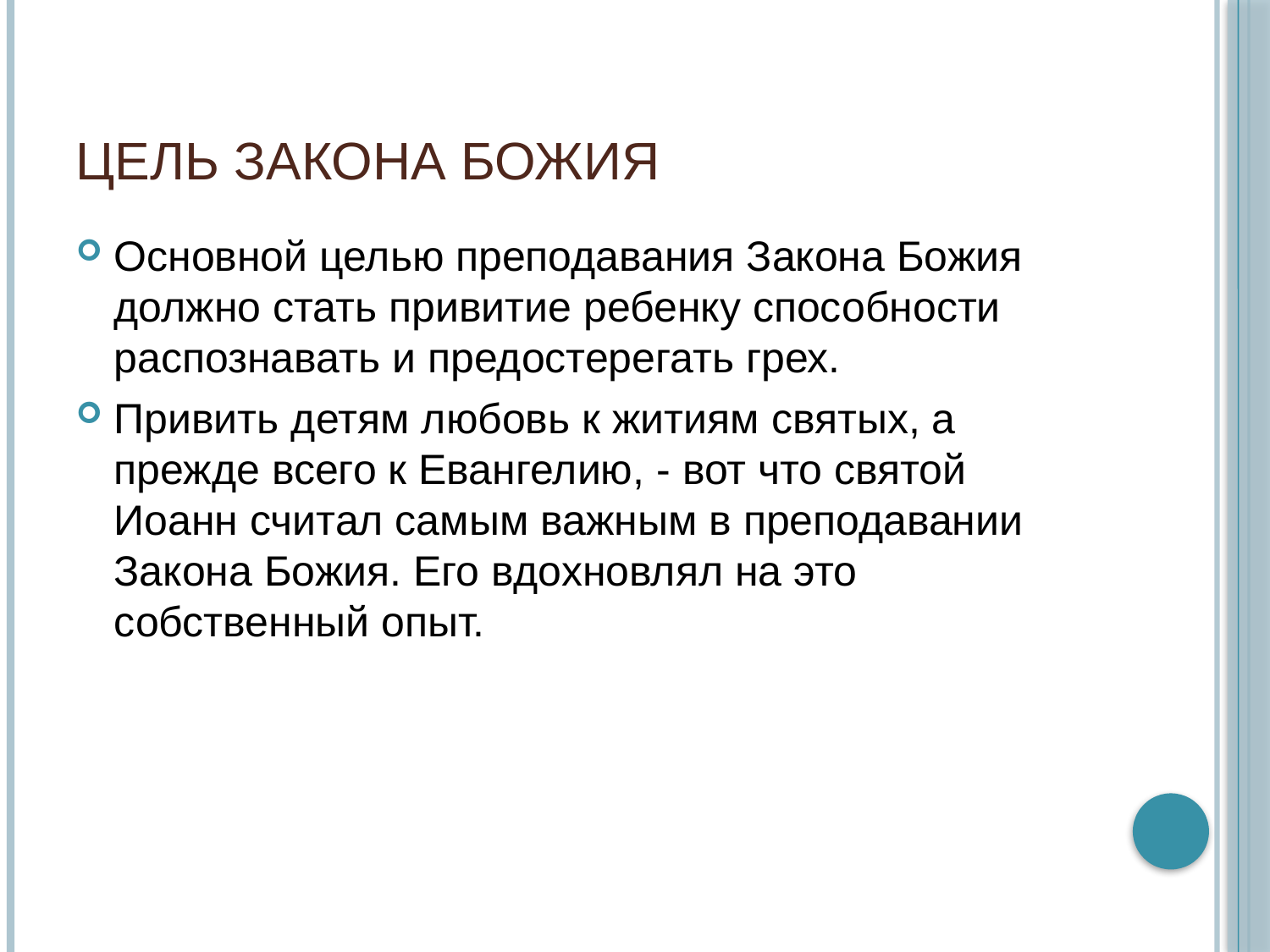

# Цель Закона Божия
Основной целью преподавания Закона Божия должно стать привитие ребенку способности распознавать и предостерегать грех.
Привить детям любовь к житиям святых, а прежде всего к Евангелию, - вот что святой Иоанн считал самым важным в преподавании Закона Божия. Его вдохновлял на это собственный опыт.